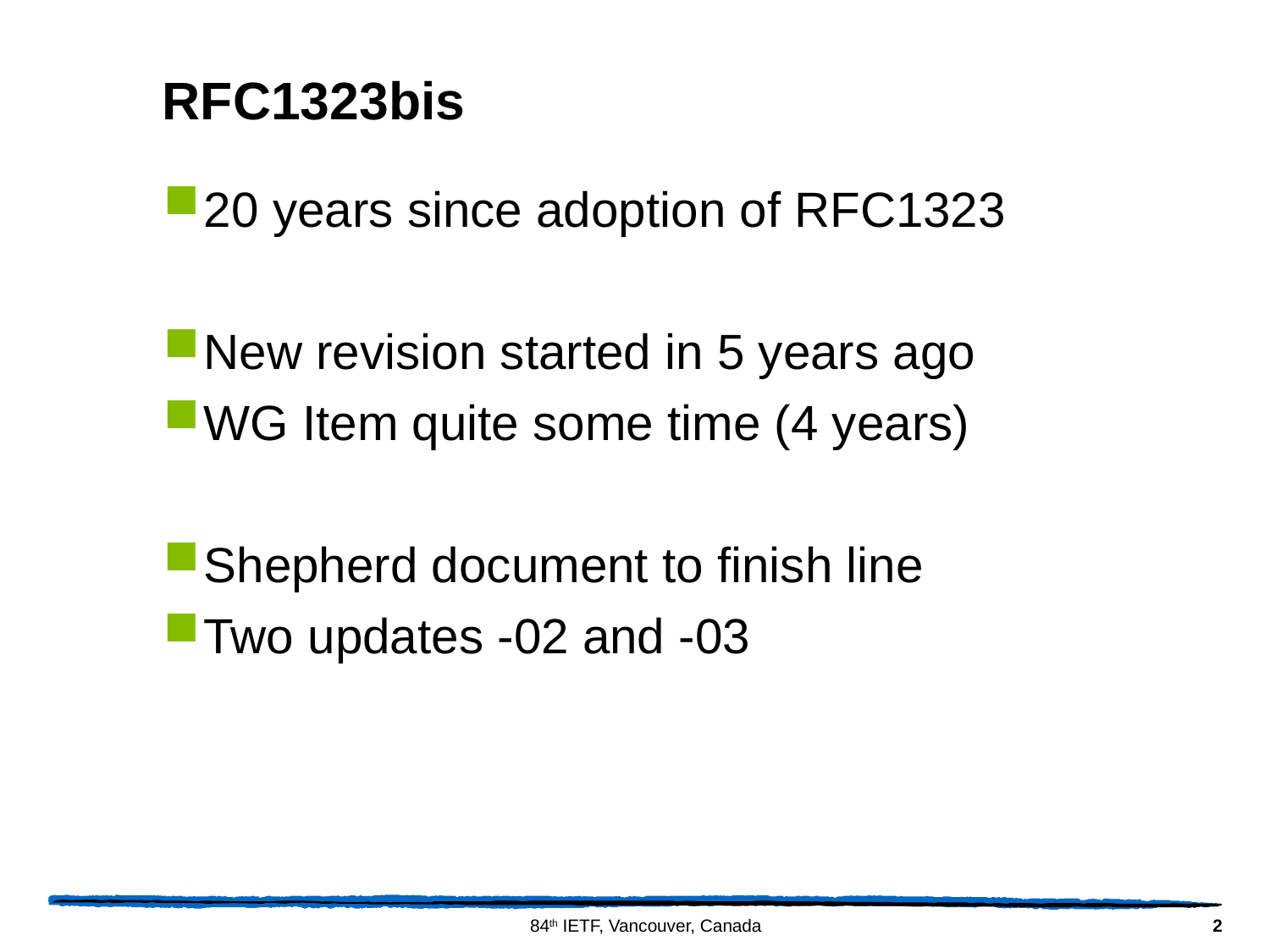

# RFC1323bis
20 years since adoption of RFC1323

New revision started in 5 years ago
WG Item quite some time (4 years)

Shepherd document to finish line
Two updates -02 and -03
2
84th IETF, Vancouver, Canada